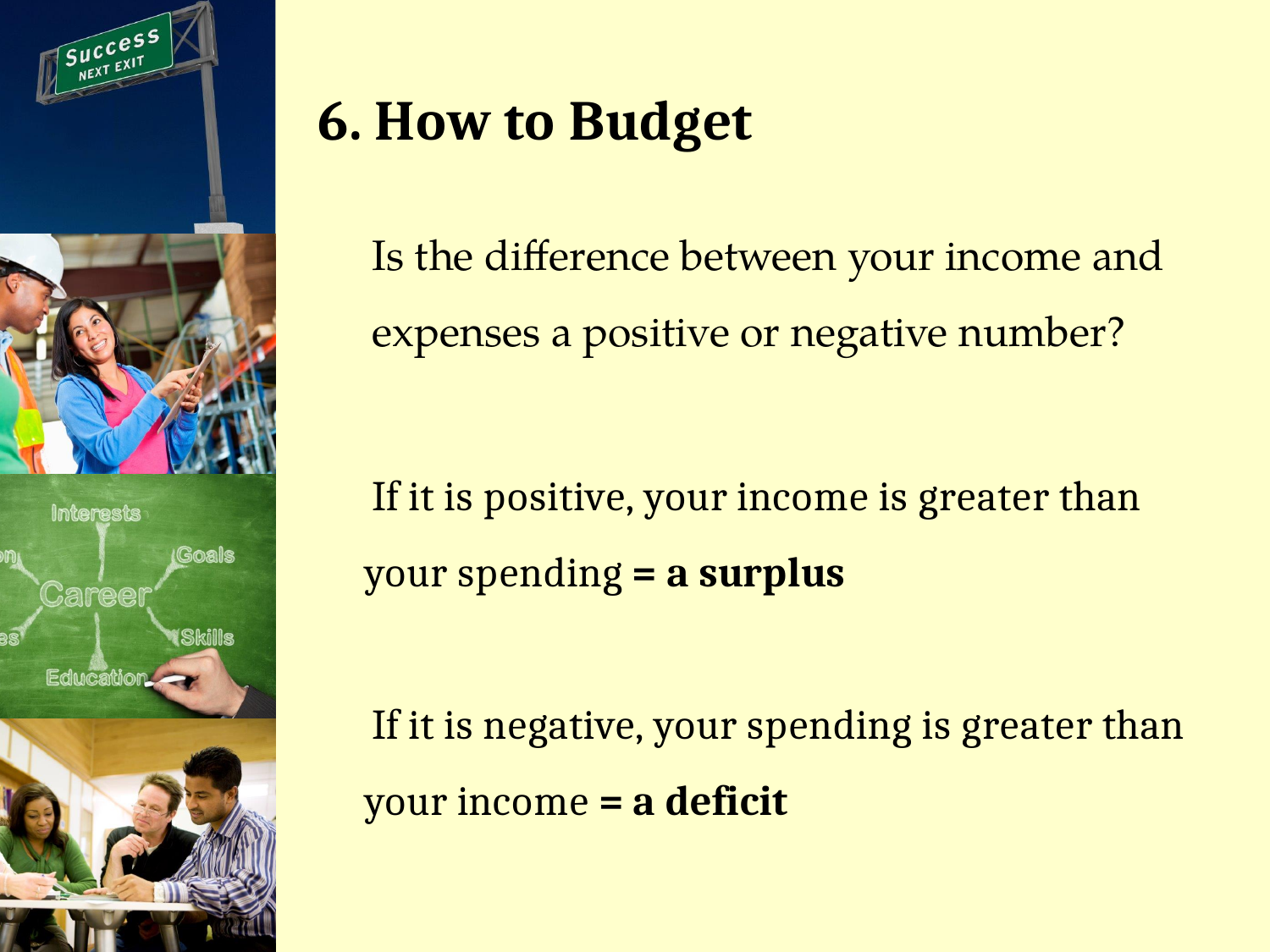

# 6. How to Budget
Is the difference between your income and expenses a positive or negative number?

If it is positive, your income is greater than your spending = a surplus

If it is negative, your spending is greater than your income = a deficit